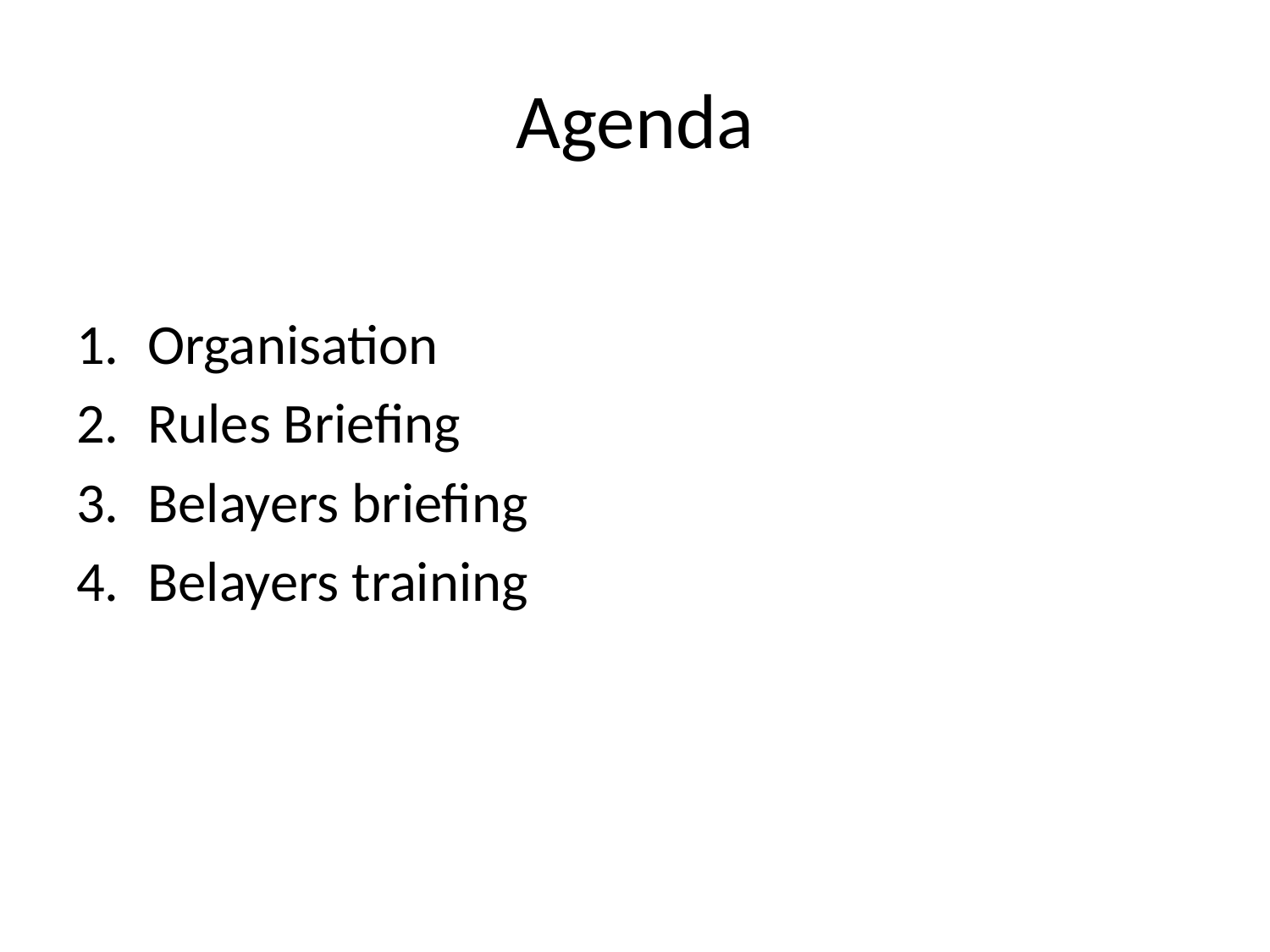

# Agenda

Organisation
Rules Briefing
Belayers briefing
Belayers training